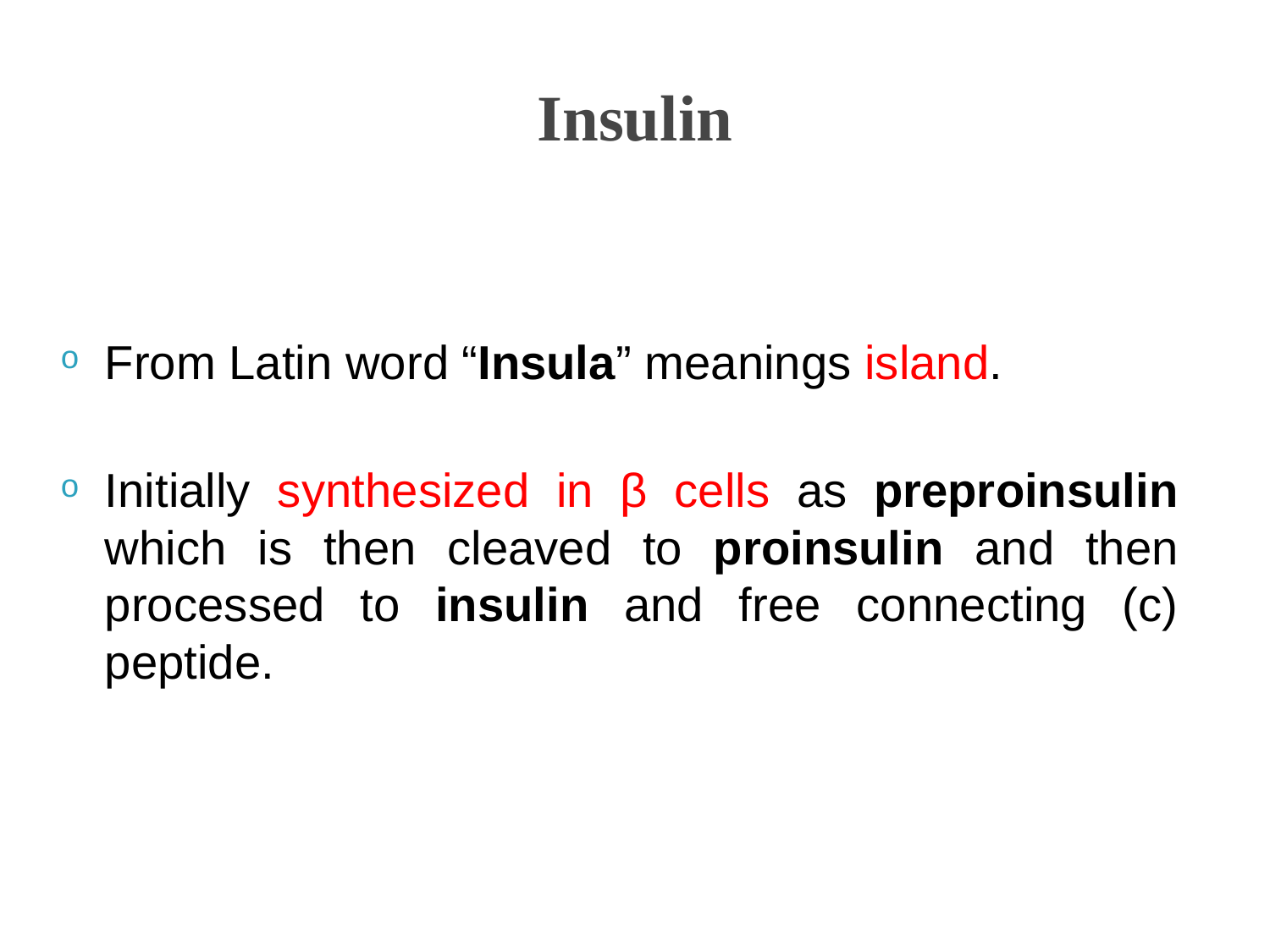

# Insulin

From Latin word “Insula” meanings island.

Initially synthesized in β cells as preproinsulin which is then cleaved to proinsulin and then processed to insulin and free connecting (c) peptide.